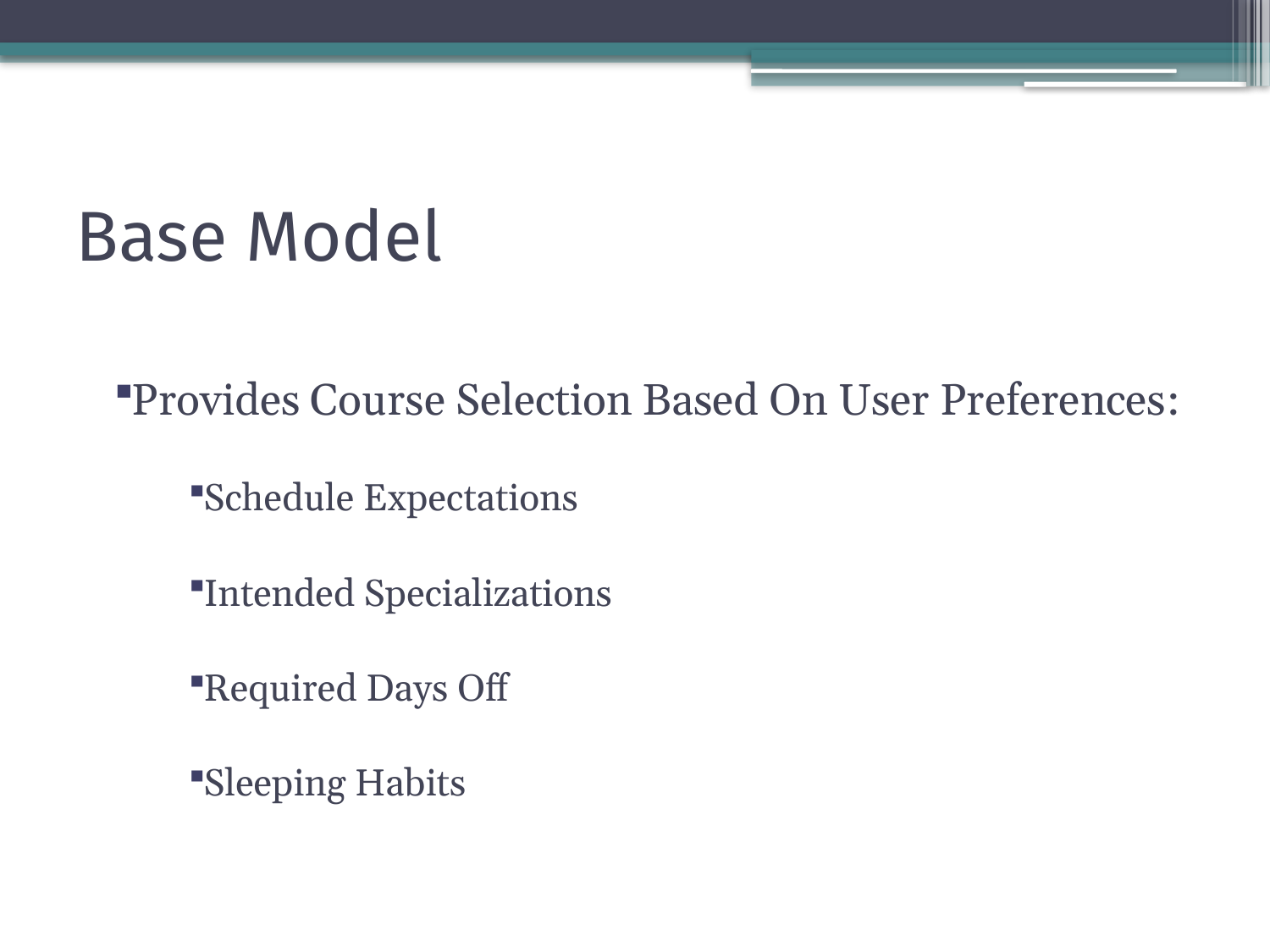

# Base Model
Provides Course Selection Based On User Preferences:
Schedule Expectations
Intended Specializations
Required Days Off
Sleeping Habits